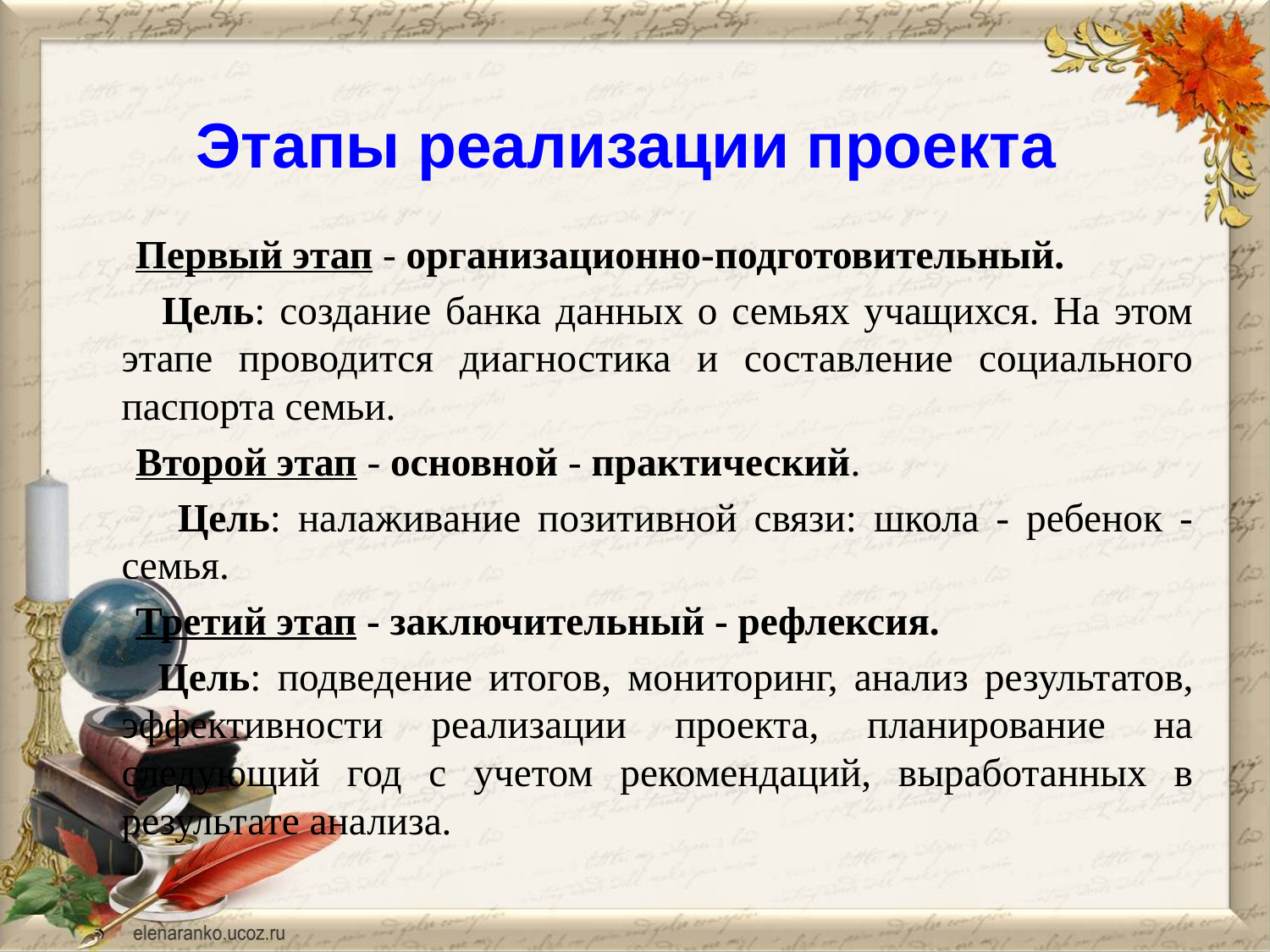

# Этапы реализации проекта
      Первый этап - организационно-подготовительный.
      Цель: создание банка данных о семьях учащихся. На этом этапе проводится диагностика и составление социального паспорта семьи.
      Второй этап - основной - практический.
      Цель: налаживание позитивной связи: школа - ребенок - семья.
      Третий этап - заключительный - рефлексия.
     Цель: подведение итогов, мо­ниторинг, анализ результатов, эффективности реализации проекта, планирование на следующий год с учетом рекомендаций, выработанных в результате анализа.